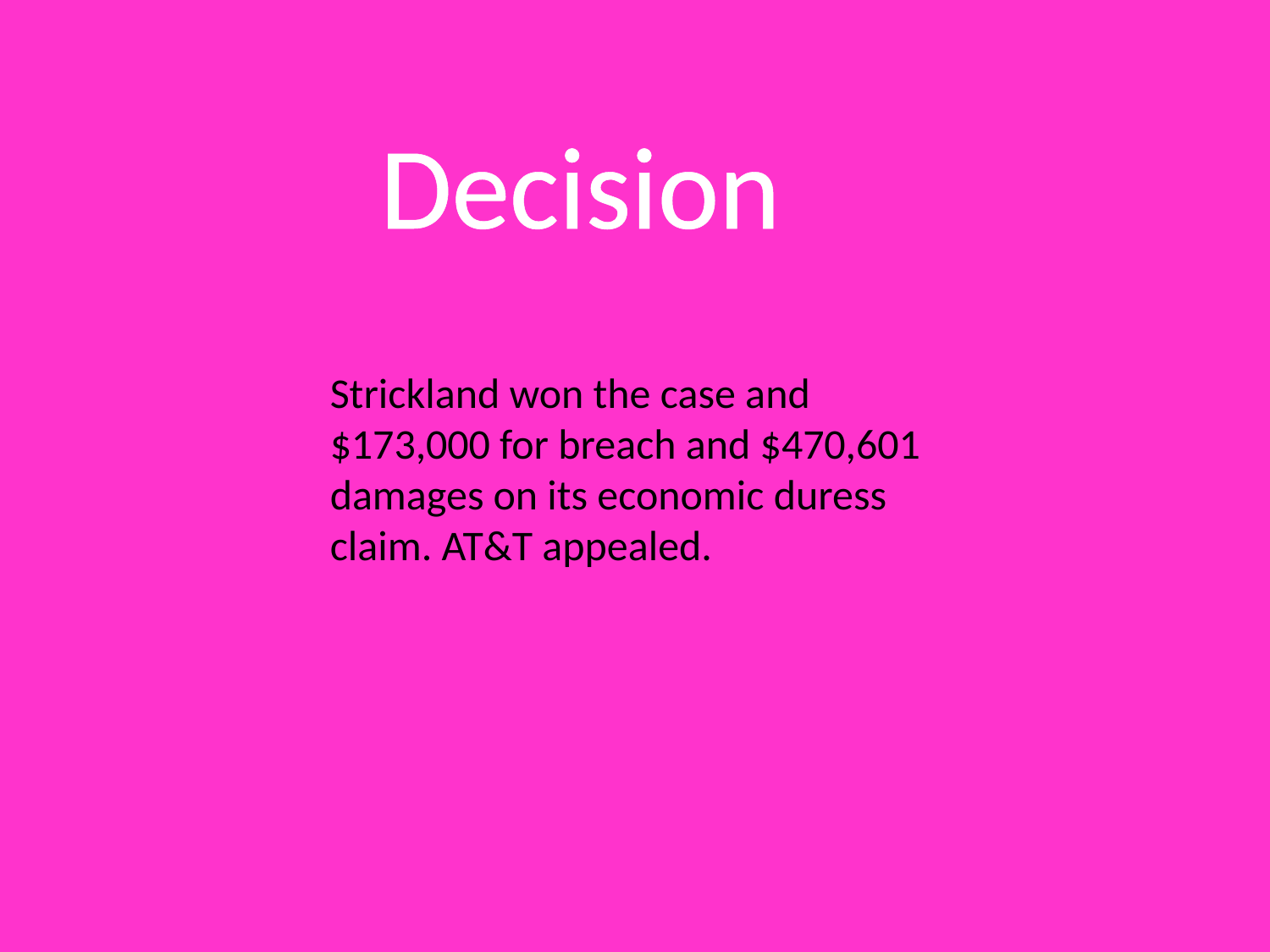

Decision
Strickland won the case and $173,000 for breach and $470,601 damages on its economic duress claim. AT&T appealed.